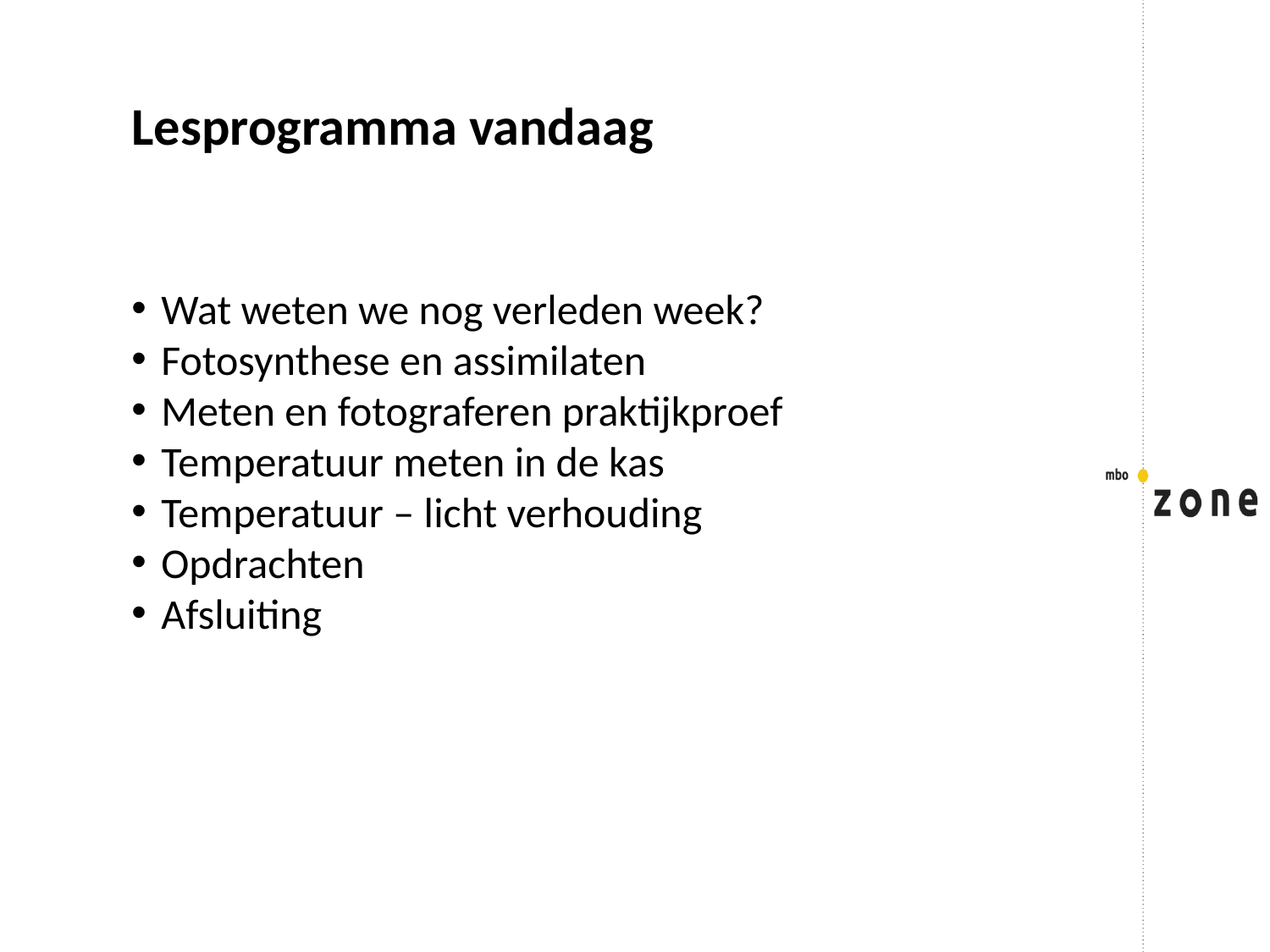

Lesprogramma vandaag
Wat weten we nog verleden week?
Fotosynthese en assimilaten
Meten en fotograferen praktijkproef
Temperatuur meten in de kas
Temperatuur – licht verhouding
Opdrachten
Afsluiting